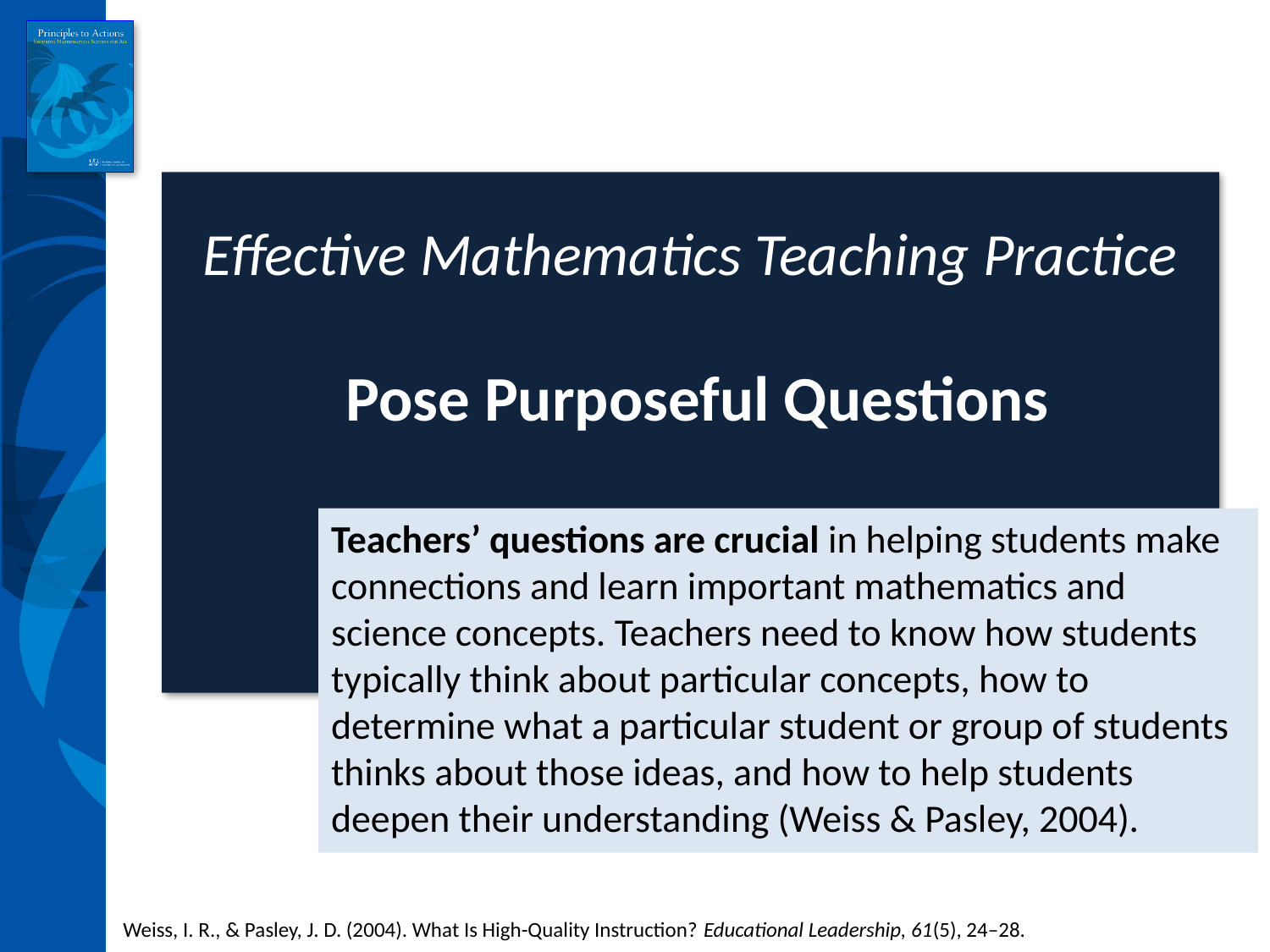

Effective Mathematics Teaching Practice

 Pose Purposeful Questions
Teachers’ questions are crucial in helping students make connections and learn important mathematics and science concepts. Teachers need to know how students typically think about particular concepts, how to determine what a particular student or group of students thinks about those ideas, and how to help students deepen their understanding (Weiss & Pasley, 2004).
Weiss, I. R., & Pasley, J. D. (2004). What Is High-Quality Instruction? Educational Leadership, 61(5), 24–28.